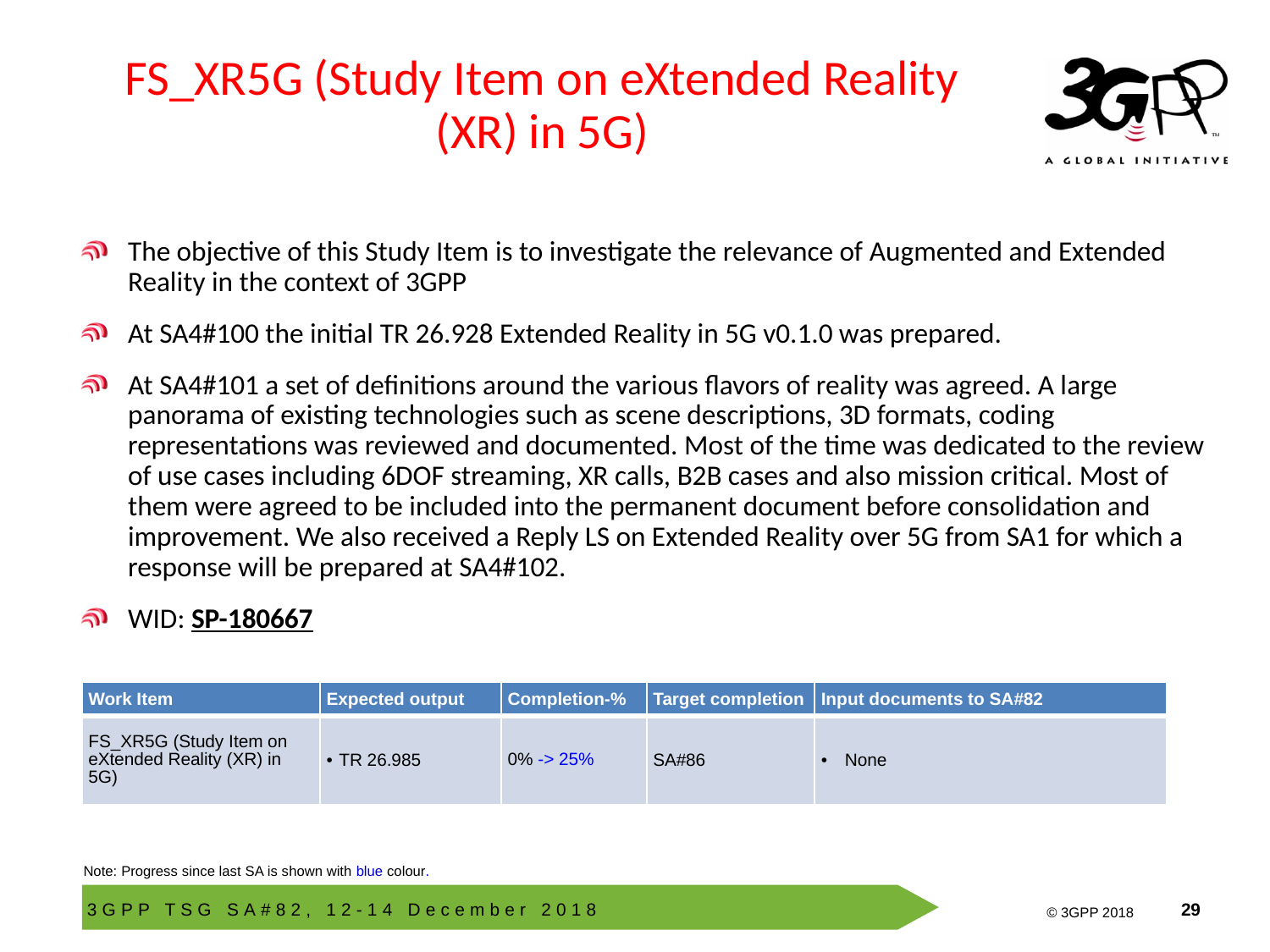

# FS_XR5G (Study Item on eXtended Reality (XR) in 5G)
The objective of this Study Item is to investigate the relevance of Augmented and Extended Reality in the context of 3GPP
At SA4#100 the initial TR 26.928 Extended Reality in 5G v0.1.0 was prepared.
At SA4#101 a set of definitions around the various flavors of reality was agreed. A large panorama of existing technologies such as scene descriptions, 3D formats, coding representations was reviewed and documented. Most of the time was dedicated to the review of use cases including 6DOF streaming, XR calls, B2B cases and also mission critical. Most of them were agreed to be included into the permanent document before consolidation and improvement. We also received a Reply LS on Extended Reality over 5G from SA1 for which a response will be prepared at SA4#102.
WID: SP-180667

| Work Item | Expected output | Completion-% | Target completion | Input documents to SA#82 |
| --- | --- | --- | --- | --- |
| FS\_XR5G (Study Item on eXtended Reality (XR) in 5G) | TR 26.985 | 0% -> 25% | SA#86 | None |
Note: Progress since last SA is shown with blue colour.